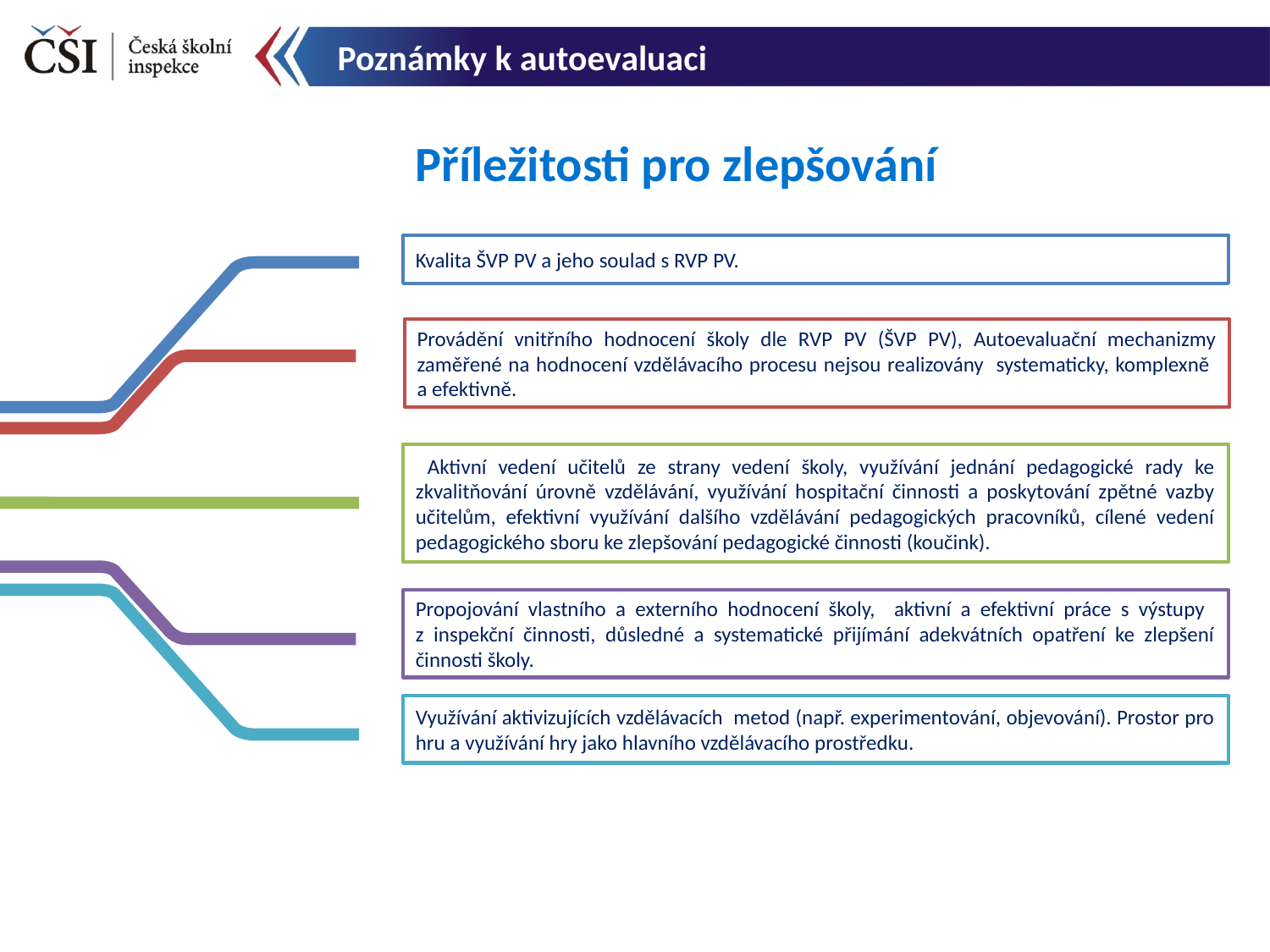

Poznámky k autoevaluaci
# Příležitosti pro zlepšování
Kvalita ŠVP PV a jeho soulad s RVP PV.

Provádění vnitřního hodnocení školy dle RVP PV (ŠVP PV), Autoevaluační mechanizmy zaměřené na hodnocení vzdělávacího procesu nejsou realizovány  systematicky, komplexně
a efektivně.

 Aktivní vedení učitelů ze strany vedení školy, využívání jednání pedagogické rady ke zkvalitňování úrovně vzdělávání, využívání hospitační činnosti a poskytování zpětné vazby učitelům, efektivní využívání dalšího vzdělávání pedagogických pracovníků, cílené vedení pedagogického sboru ke zlepšování pedagogické činnosti (koučink).

Propojování vlastního a externího hodnocení školy,  aktivní a efektivní práce s výstupy
z inspekční činnosti, důsledné a systematické přijímání adekvátních opatření ke zlepšení činnosti školy.
Využívání aktivizujících vzdělávacích  metod (např. experimentování, objevování). Prostor pro hru a využívání hry jako hlavního vzdělávacího prostředku.